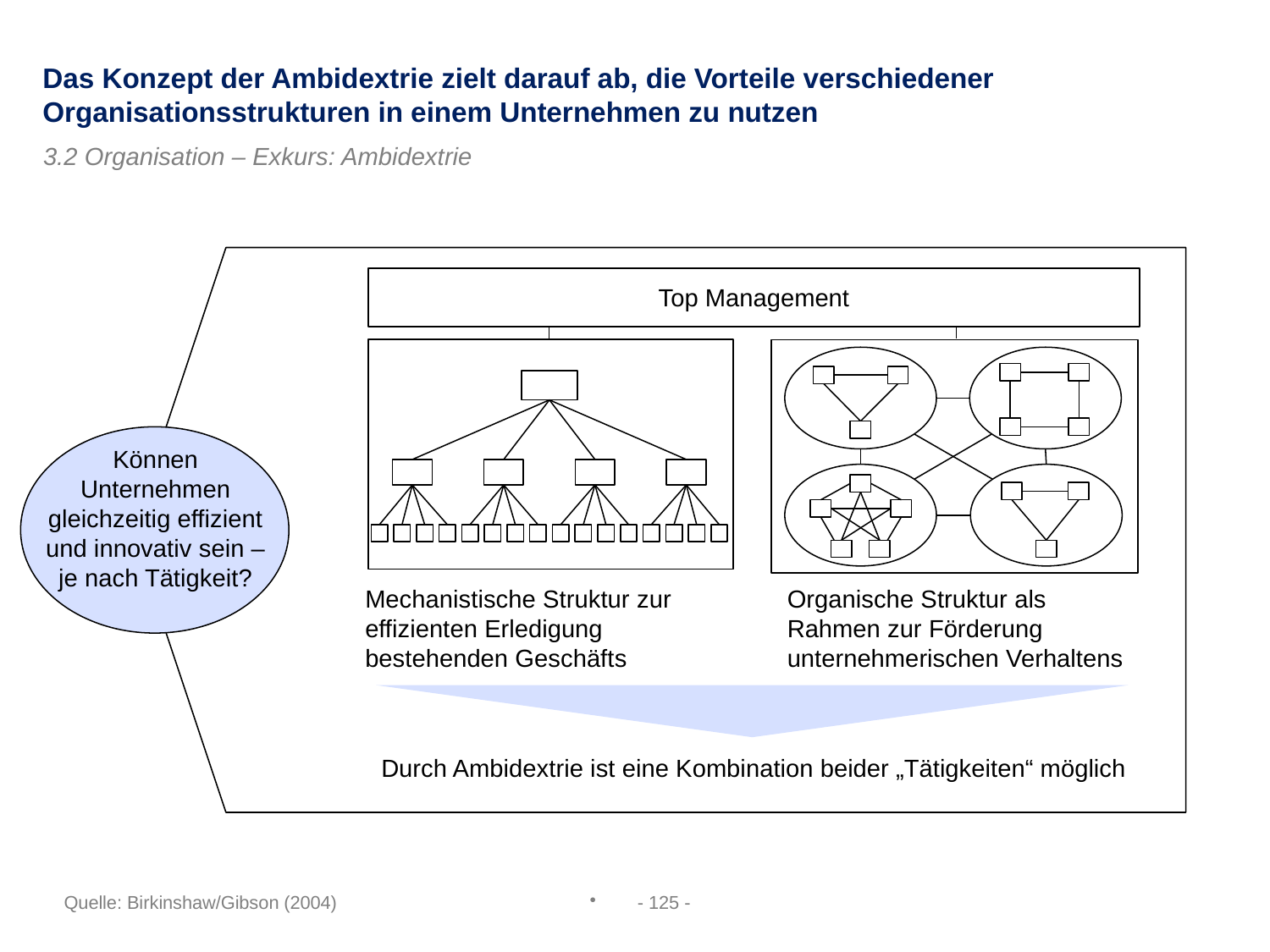

Das Konzept der Ambidextrie zielt darauf ab, die Vorteile verschiedener Organisationsstrukturen in einem Unternehmen zu nutzen
3.2 Organisation – Exkurs: Ambidextrie

Top Management

Können Unternehmen gleichzeitig effizient und innovativ sein – je nach Tätigkeit?
Mechanistische Struktur zur effizienten Erledigung bestehenden Geschäfts
Organische Struktur als Rahmen zur Förderung unternehmerischen Verhaltens

Durch Ambidextrie ist eine Kombination beider „Tätigkeiten“ möglich
Quelle: Birkinshaw/Gibson (2004)
- 125 -